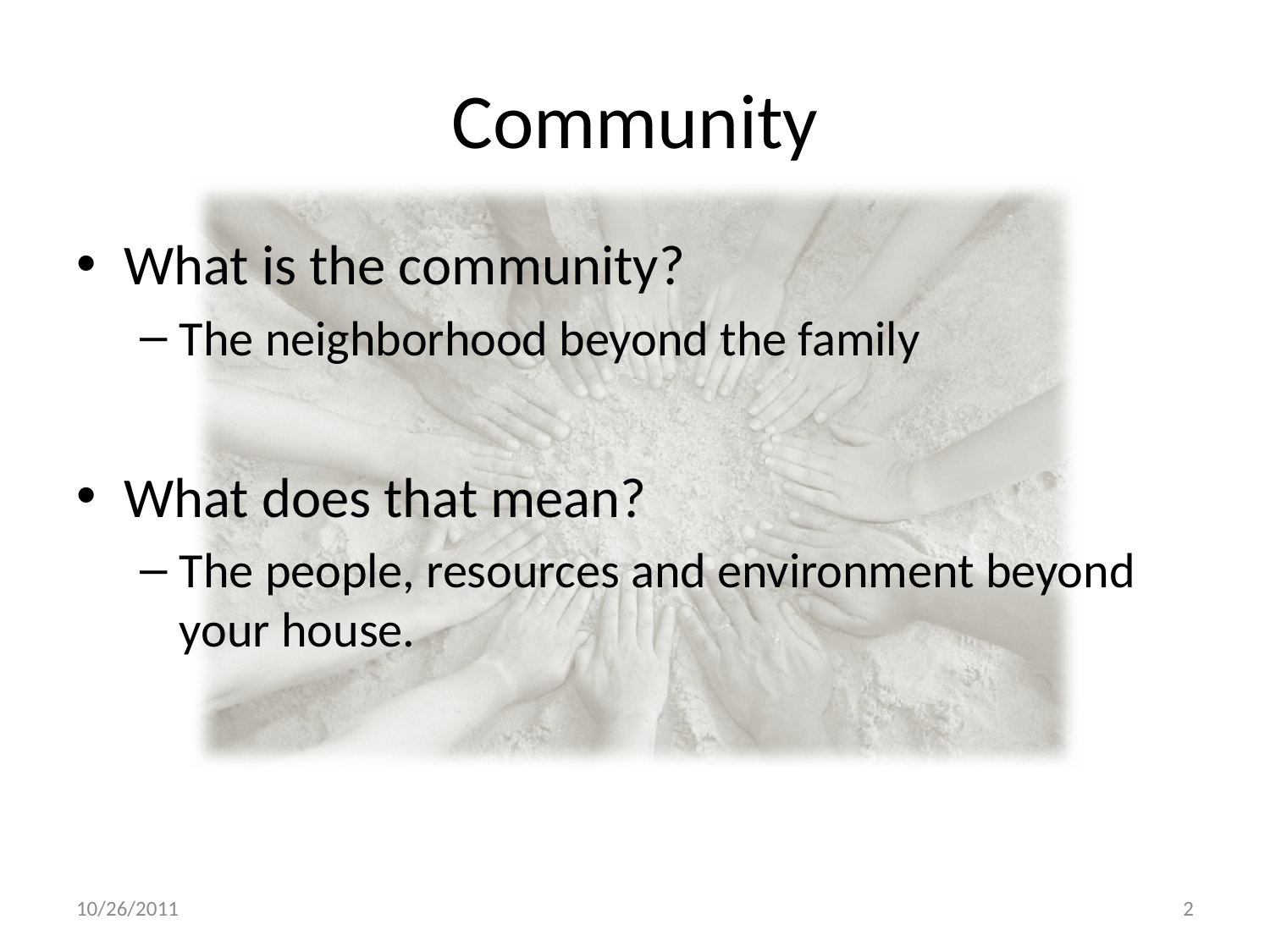

# Community
What is the community?
The neighborhood beyond the family

What does that mean?
The people, resources and environment beyond your house.

10/26/2011
2